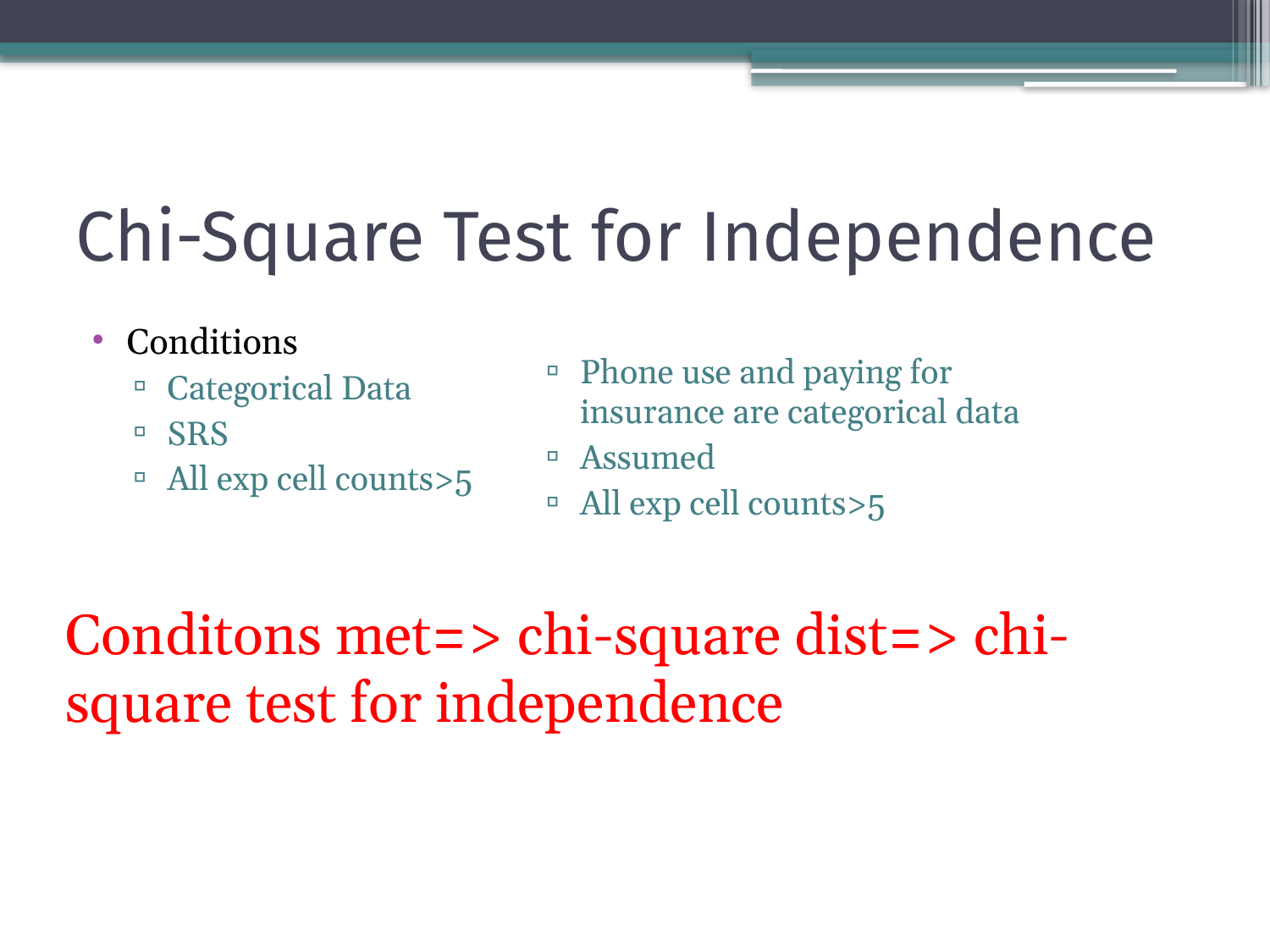

# Chi-Square Test for Independence
Conditions
Categorical Data
SRS
All exp cell counts>5
Phone use and paying for insurance are categorical data
Assumed
All exp cell counts>5
Conditons met=> chi-square dist=> chi-square test for independence